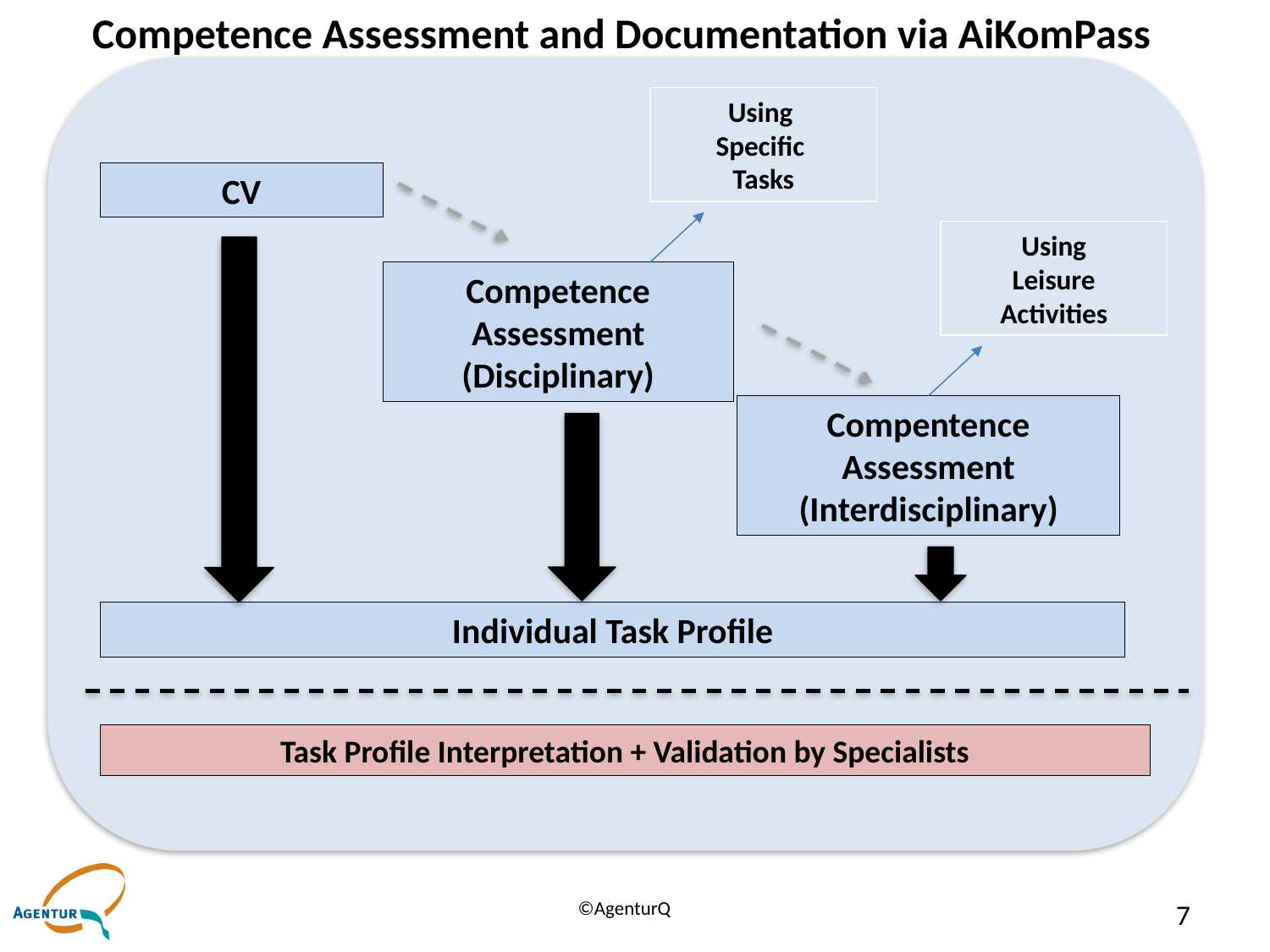

Competence Assessment and Documentation via AiKomPass

Using
Specific
Tasks
CV
Using
Leisure
Activities

Competence Assessment (Disciplinary)
Compentence Assessment (Interdisciplinary)

Individual Task Profile
Task Profile Interpretation + Validation by Specialists
#

7